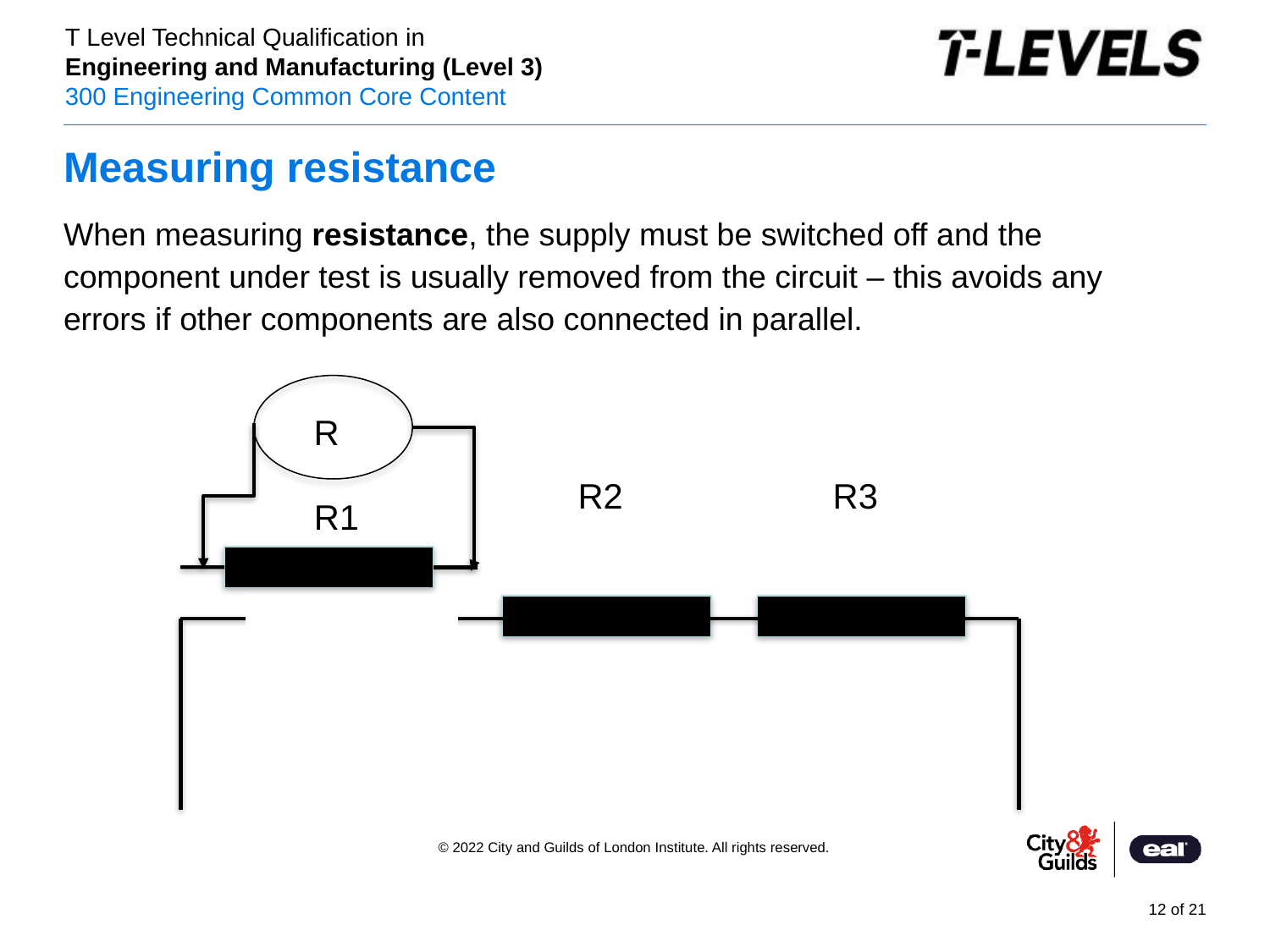

# Measuring resistance

When measuring resistance, the supply must be switched off and the component under test is usually removed from the circuit – this avoids any
errors if other components are also connected in parallel.

R
R2
R3
R1